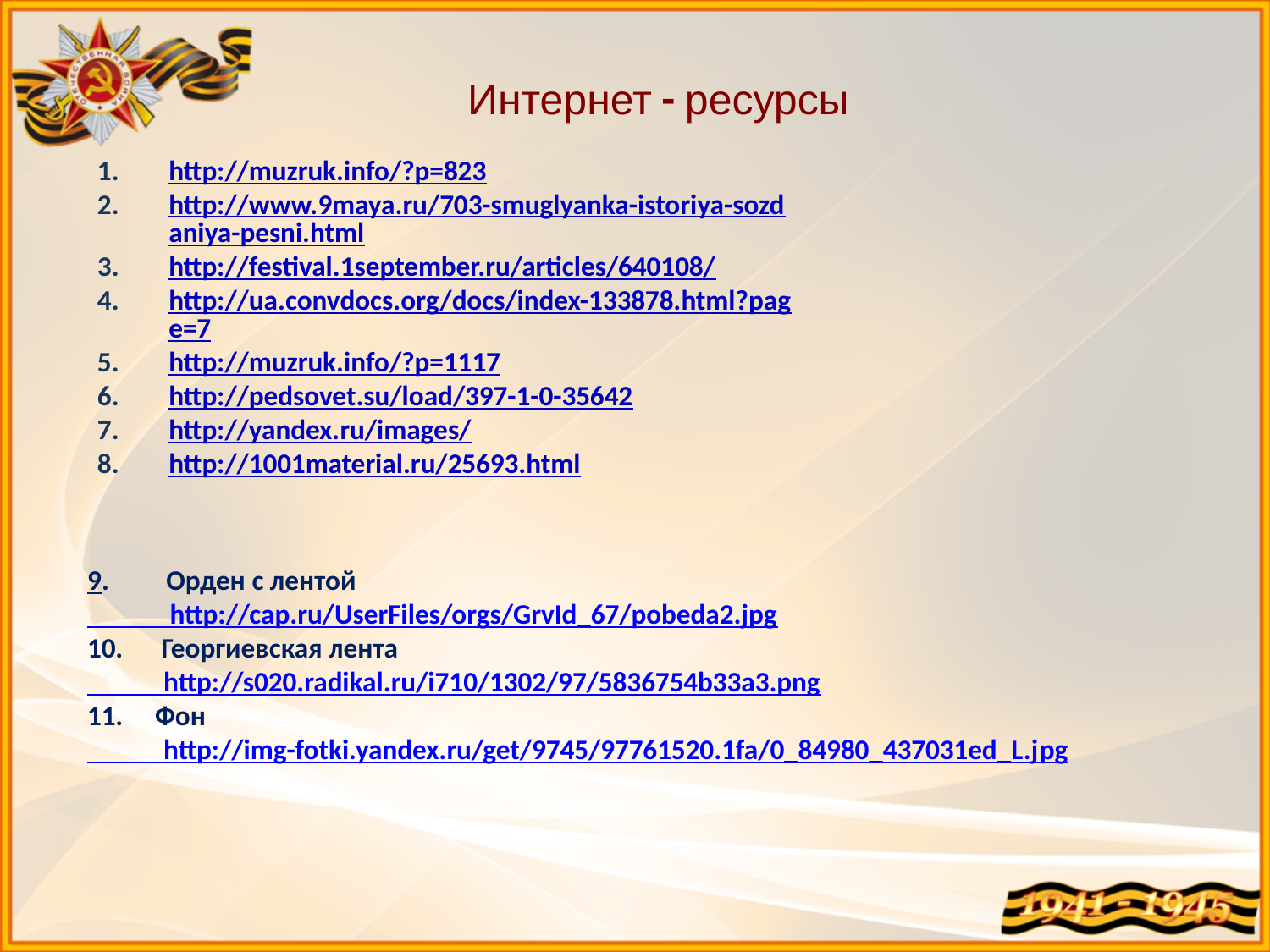

Интернет - ресурсы
http://muzruk.info/?p=823
http://www.9maya.ru/703-smuglyanka-istoriya-sozdaniya-pesni.html
http://festival.1september.ru/articles/640108/
http://ua.convdocs.org/docs/index-133878.html?page=7
http://muzruk.info/?p=1117
http://pedsovet.su/load/397-1-0-35642
http://yandex.ru/images/
http://1001material.ru/25693.html
9.         Орден с лентой
             http://cap.ru/UserFiles/orgs/GrvId_67/pobeda2.jpg
10.      Георгиевская лента
            http://s020.radikal.ru/i710/1302/97/5836754b33a3.png
11.     Фон
            http://img-fotki.yandex.ru/get/9745/97761520.1fa/0_84980_437031ed_L.jpg